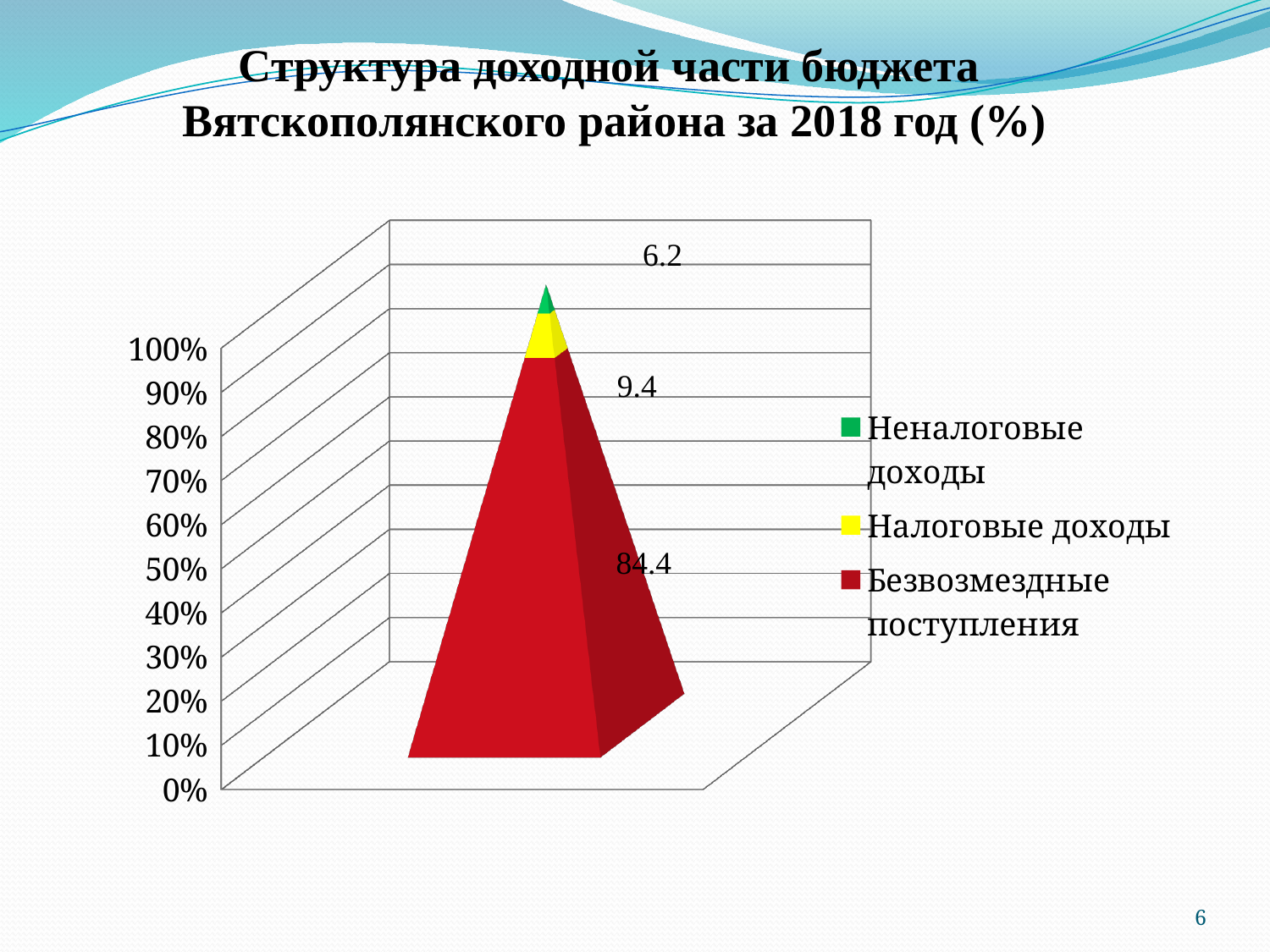

# Структура доходной части бюджета Вятскополянского района за 2018 год (%)

[unsupported chart]

6